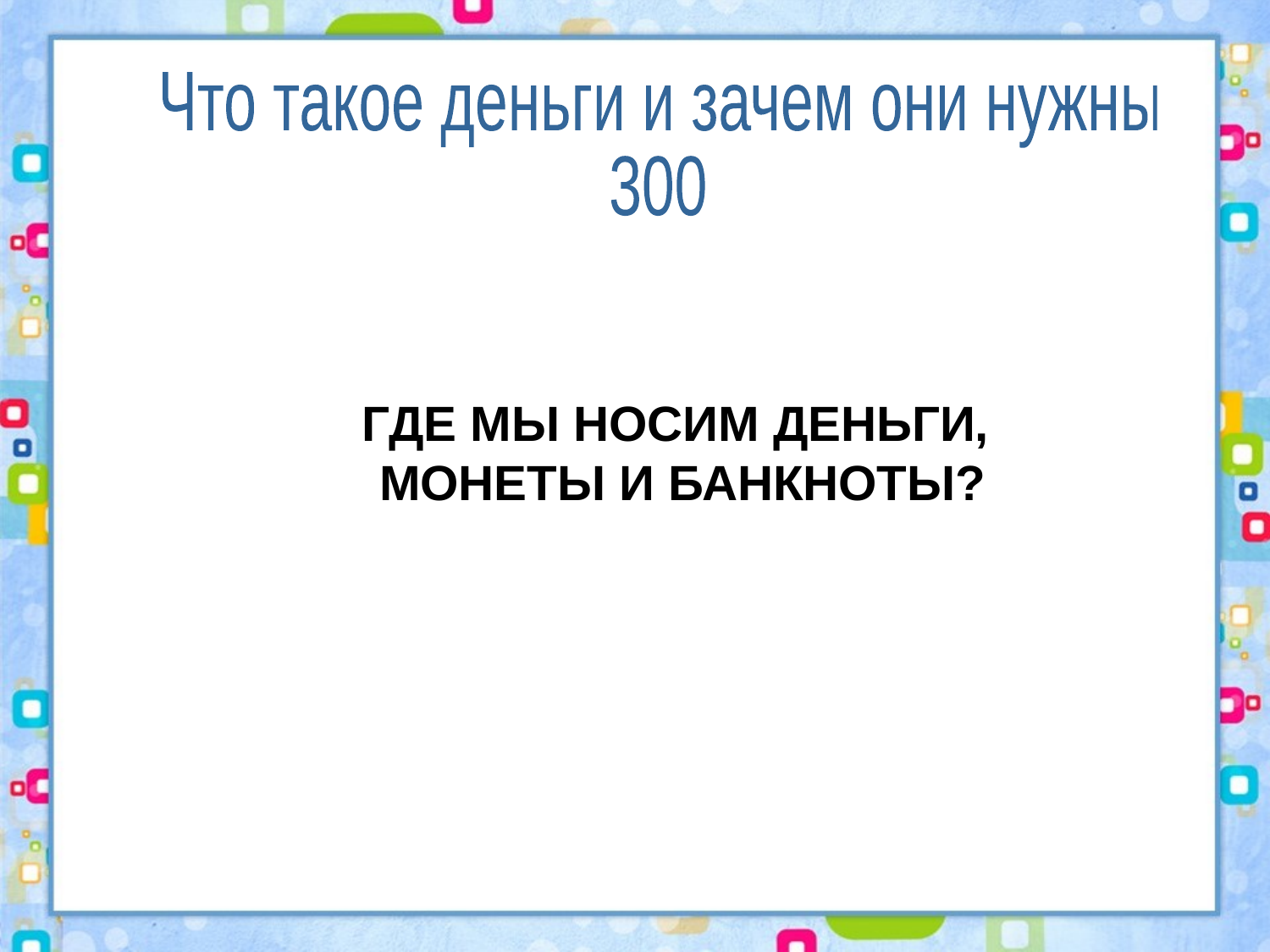

Что такое деньги и зачем они нужны
300
ГДЕ МЫ НОСИМ ДЕНЬГИ,
МОНЕТЫ И БАНКНОТЫ?